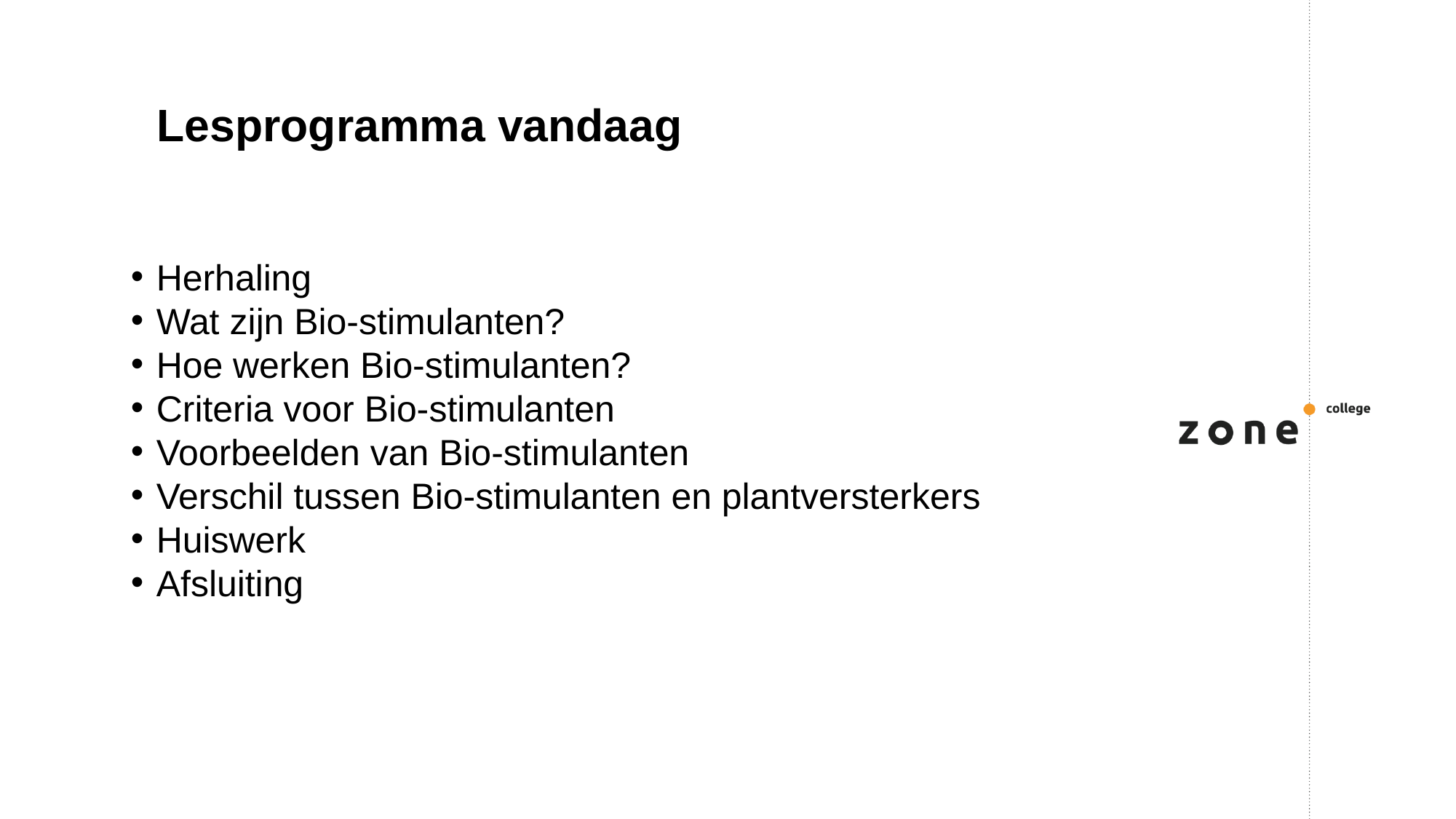

Lesprogramma vandaag
Herhaling
Wat zijn Bio-stimulanten?
Hoe werken Bio-stimulanten?
Criteria voor Bio-stimulanten
Voorbeelden van Bio-stimulanten
Verschil tussen Bio-stimulanten en plantversterkers
Huiswerk
Afsluiting